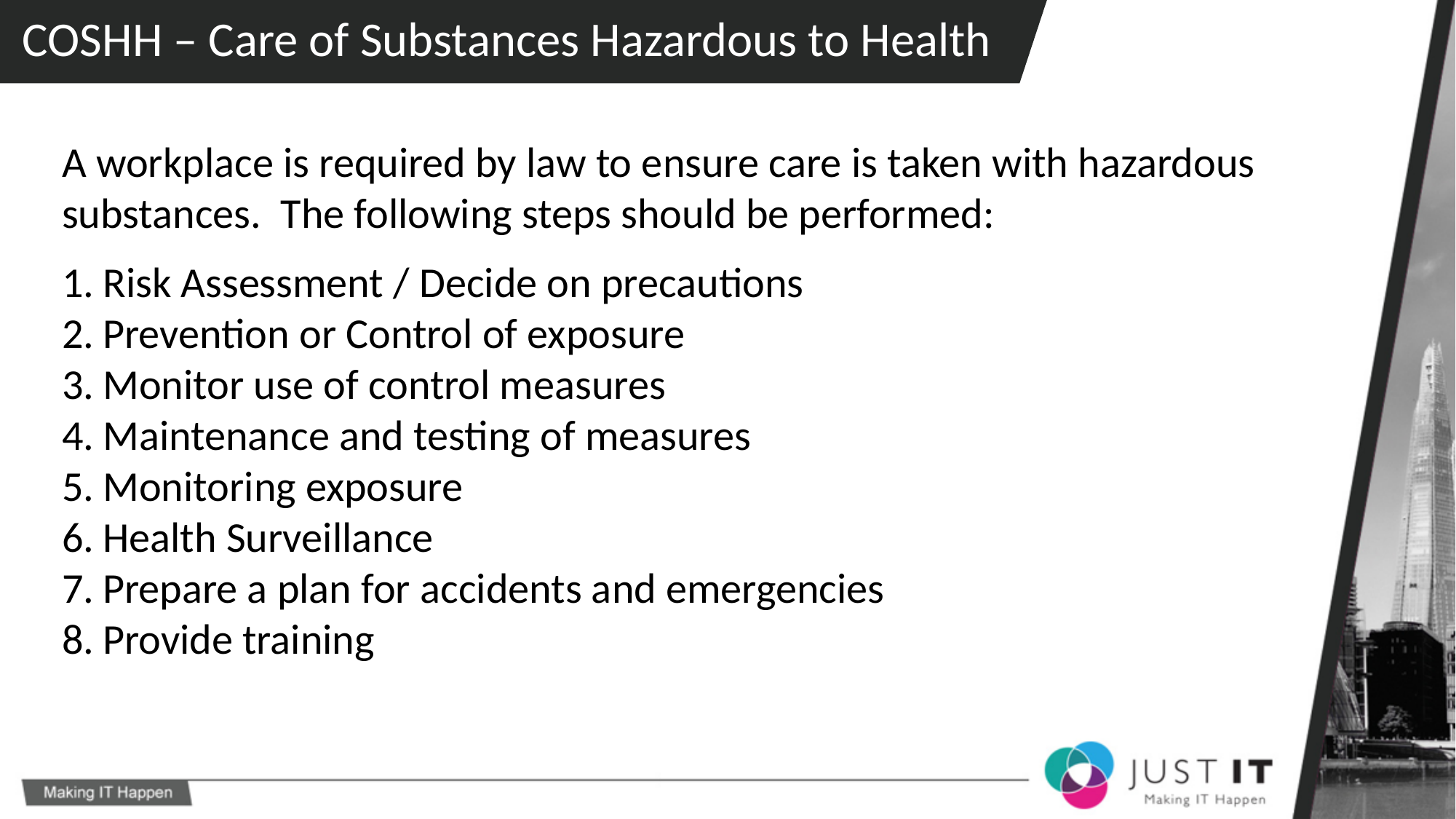

COSHH – Care of Substances Hazardous to Health
A workplace is required by law to ensure care is taken with hazardous substances.  The following steps should be performed:
Risk Assessment / Decide on precautions
Prevention or Control of exposure
Monitor use of control measures
Maintenance and testing of measures
Monitoring exposure
Health Surveillance
Prepare a plan for accidents and emergencies
Provide training